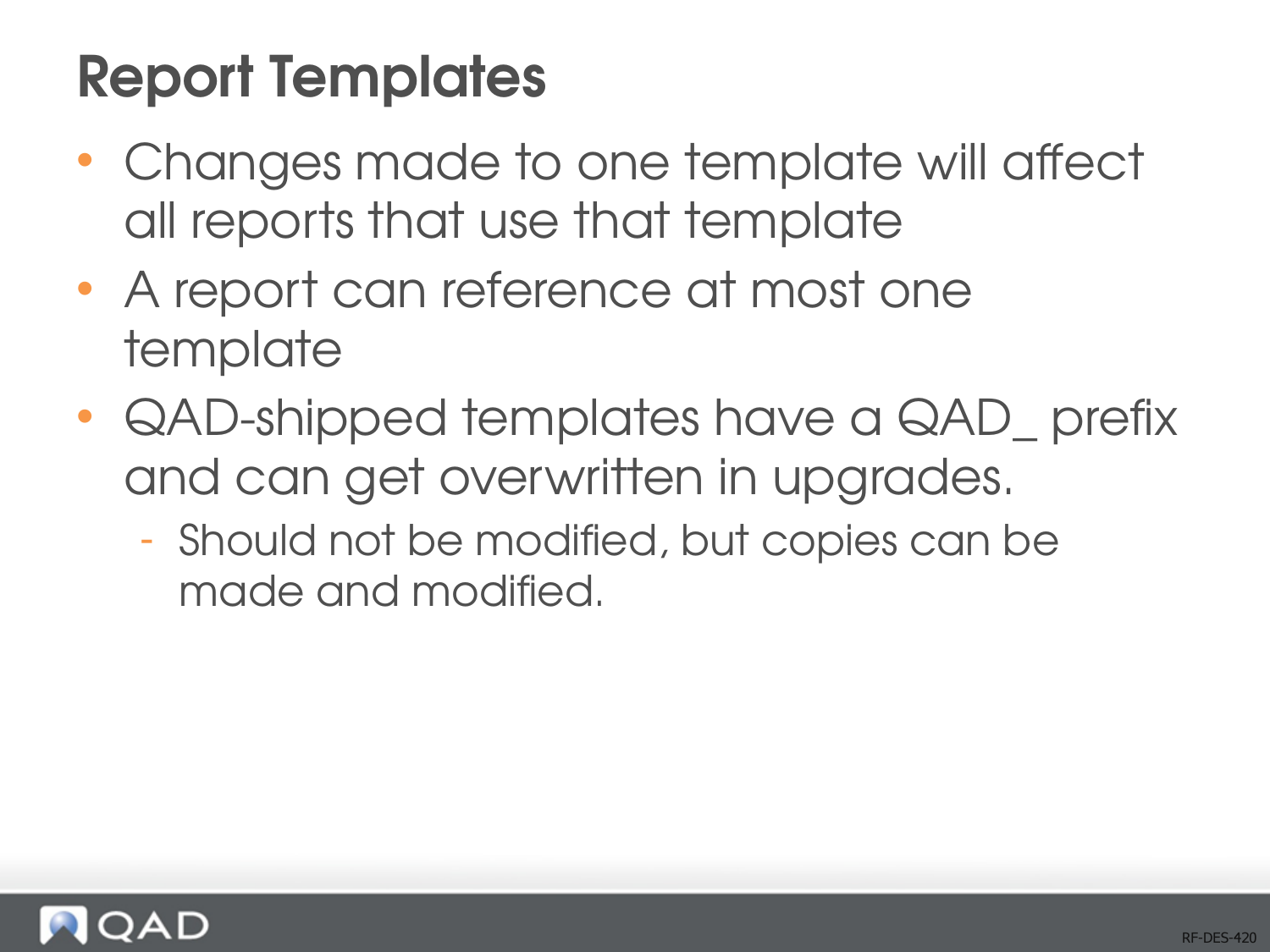

# Report Templates
Changes made to one template will affect all reports that use that template
A report can reference at most one template
QAD-shipped templates have a QAD_ prefix and can get overwritten in upgrades.
Should not be modified, but copies can be made and modified.
RF-DES-420